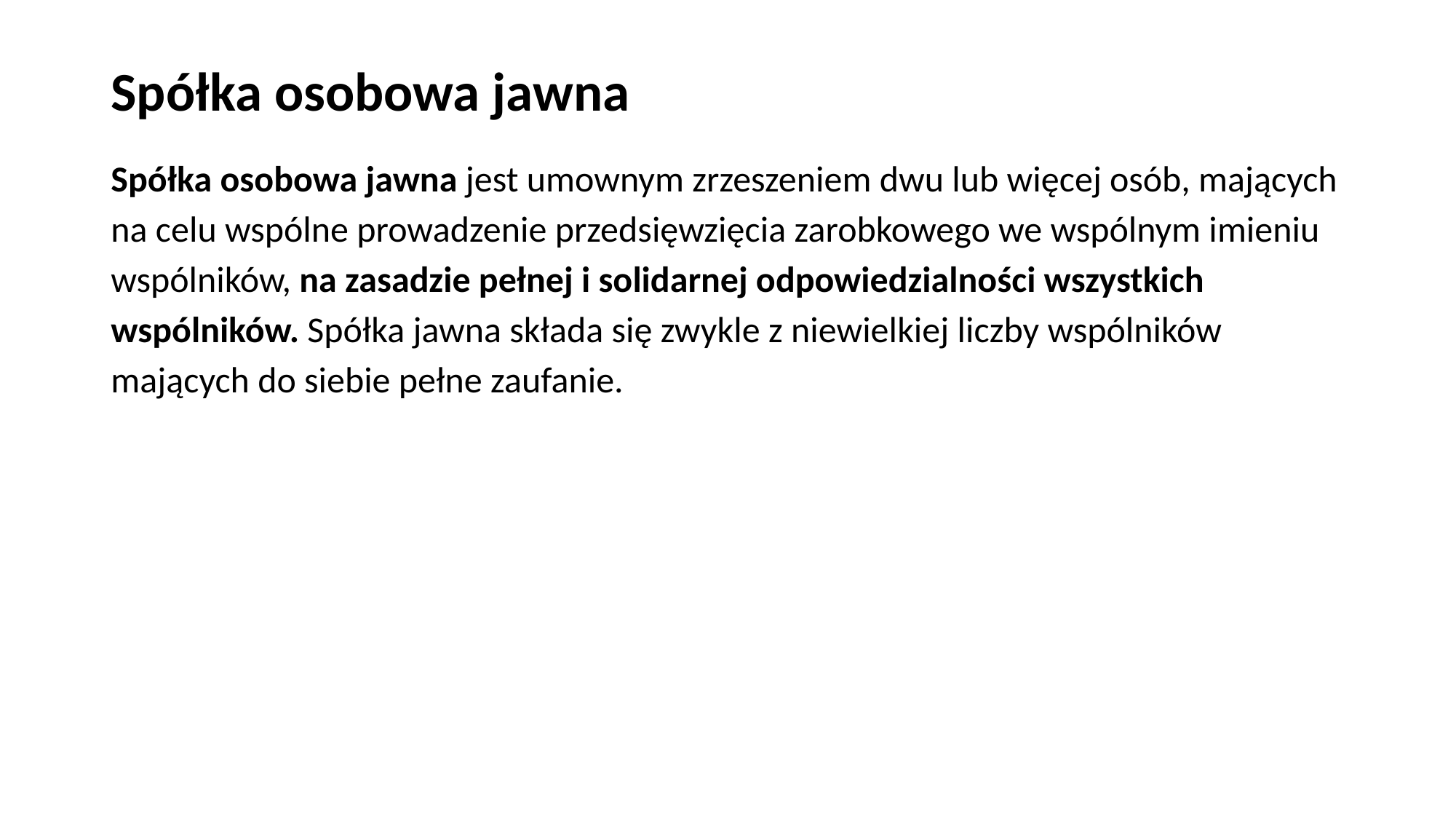

# Spółka osobowa jawna
Spółka osobowa jawna jest umownym zrzeszeniem dwu lub więcej osób, mających na celu wspólne prowadzenie przedsięwzięcia zarobkowego we wspólnym imieniu wspólników, na zasadzie pełnej i solidarnej odpowiedzialności wszystkich wspólników. Spółka jawna składa się zwykle z niewielkiej liczby wspólników mających do siebie pełne zaufanie.